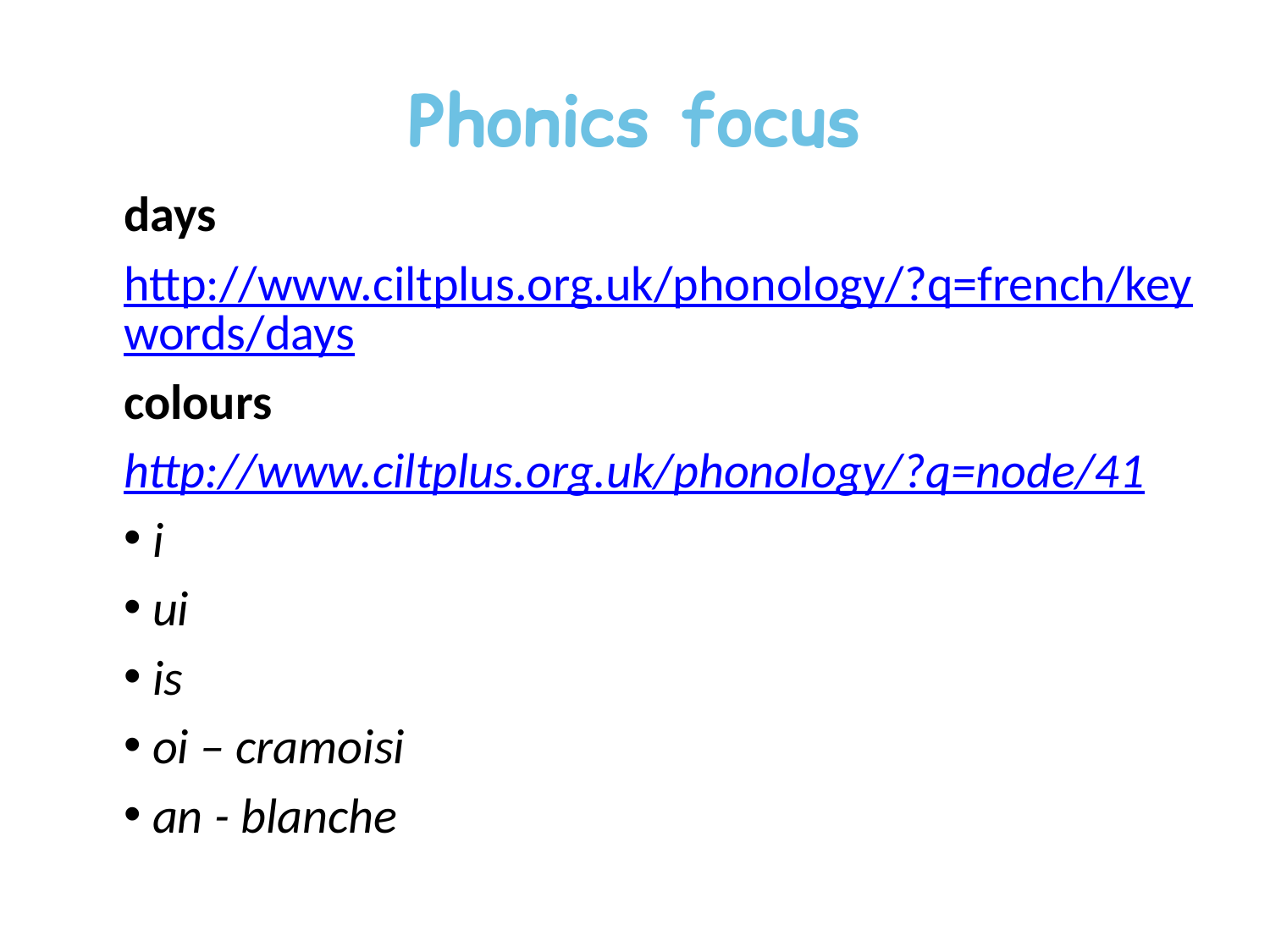

# Phonics focus
days
http://www.ciltplus.org.uk/phonology/?q=french/keywords/days
colours
http://www.ciltplus.org.uk/phonology/?q=node/41
 i
 ui
 is
 oi – cramoisi
 an - blanche